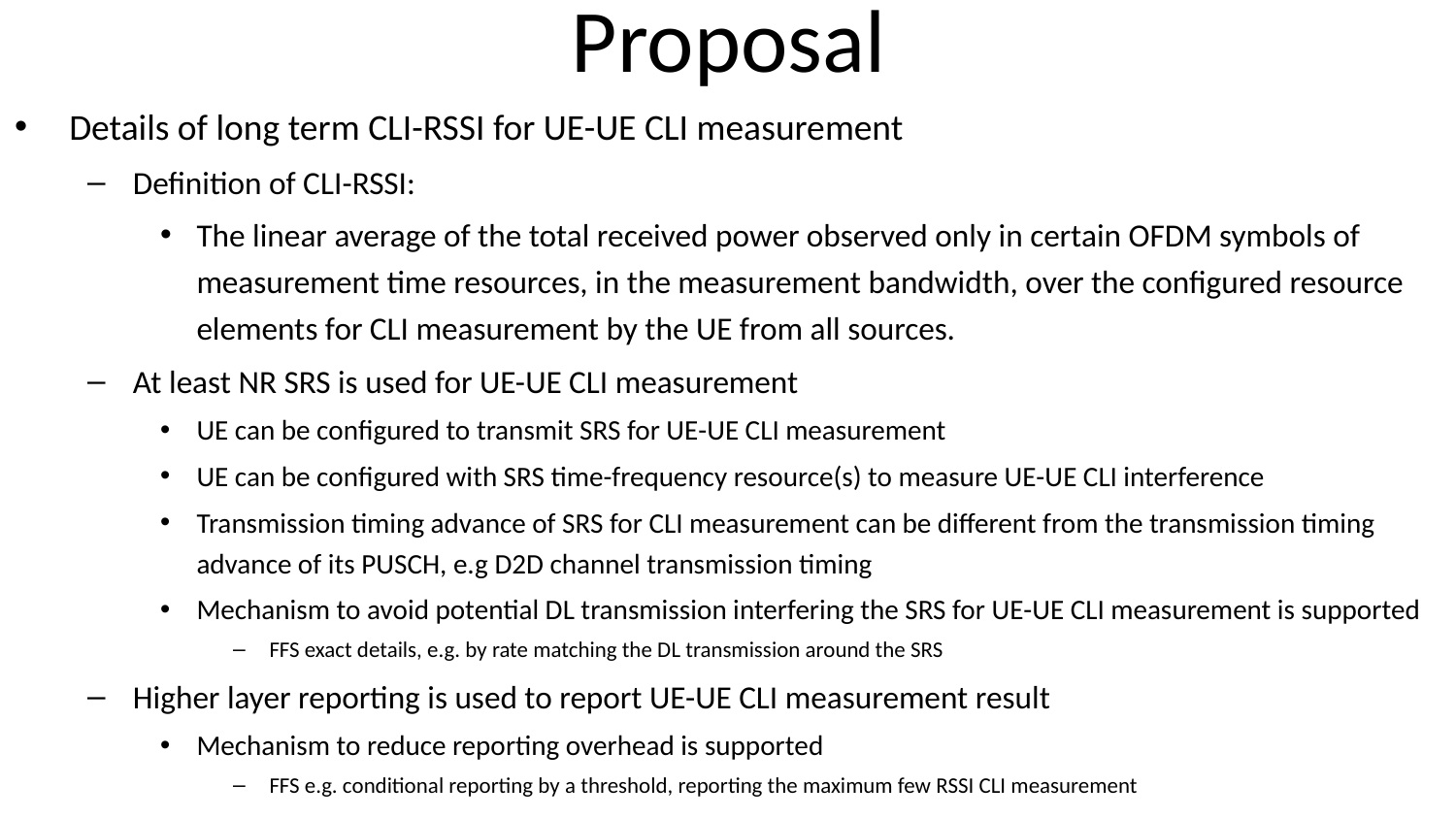

# Proposal
Details of long term CLI-RSSI for UE-UE CLI measurement
Definition of CLI-RSSI:
The linear average of the total received power observed only in certain OFDM symbols of measurement time resources, in the measurement bandwidth, over the configured resource elements for CLI measurement by the UE from all sources.
At least NR SRS is used for UE-UE CLI measurement
UE can be configured to transmit SRS for UE-UE CLI measurement
UE can be configured with SRS time-frequency resource(s) to measure UE-UE CLI interference
Transmission timing advance of SRS for CLI measurement can be different from the transmission timing advance of its PUSCH, e.g D2D channel transmission timing
Mechanism to avoid potential DL transmission interfering the SRS for UE-UE CLI measurement is supported
FFS exact details, e.g. by rate matching the DL transmission around the SRS
Higher layer reporting is used to report UE-UE CLI measurement result
Mechanism to reduce reporting overhead is supported
FFS e.g. conditional reporting by a threshold, reporting the maximum few RSSI CLI measurement